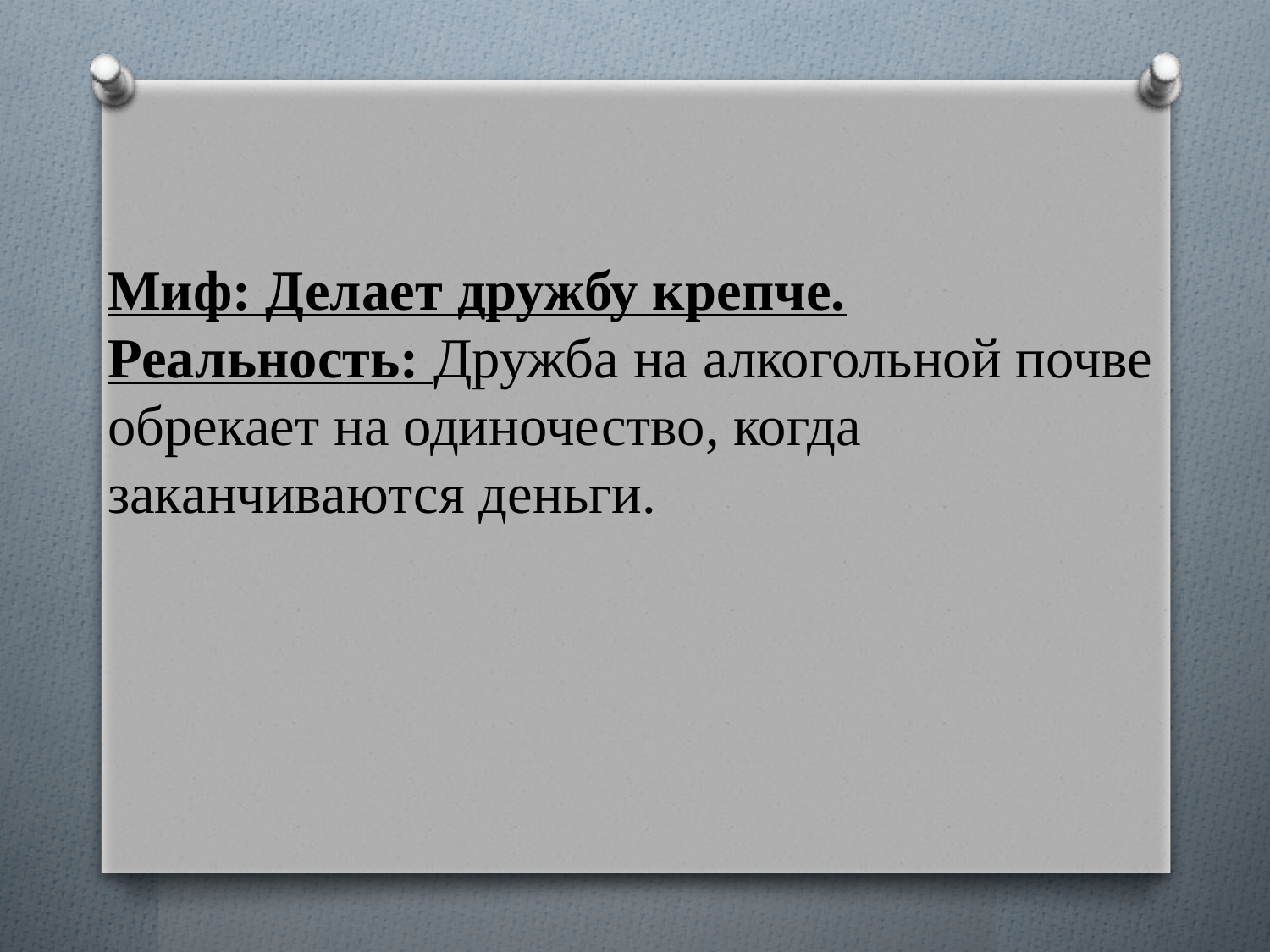

Миф: Делает дружбу крепче.
Реальность: Дружба на алкогольной почве обрекает на одиночество, когда заканчиваются деньги.